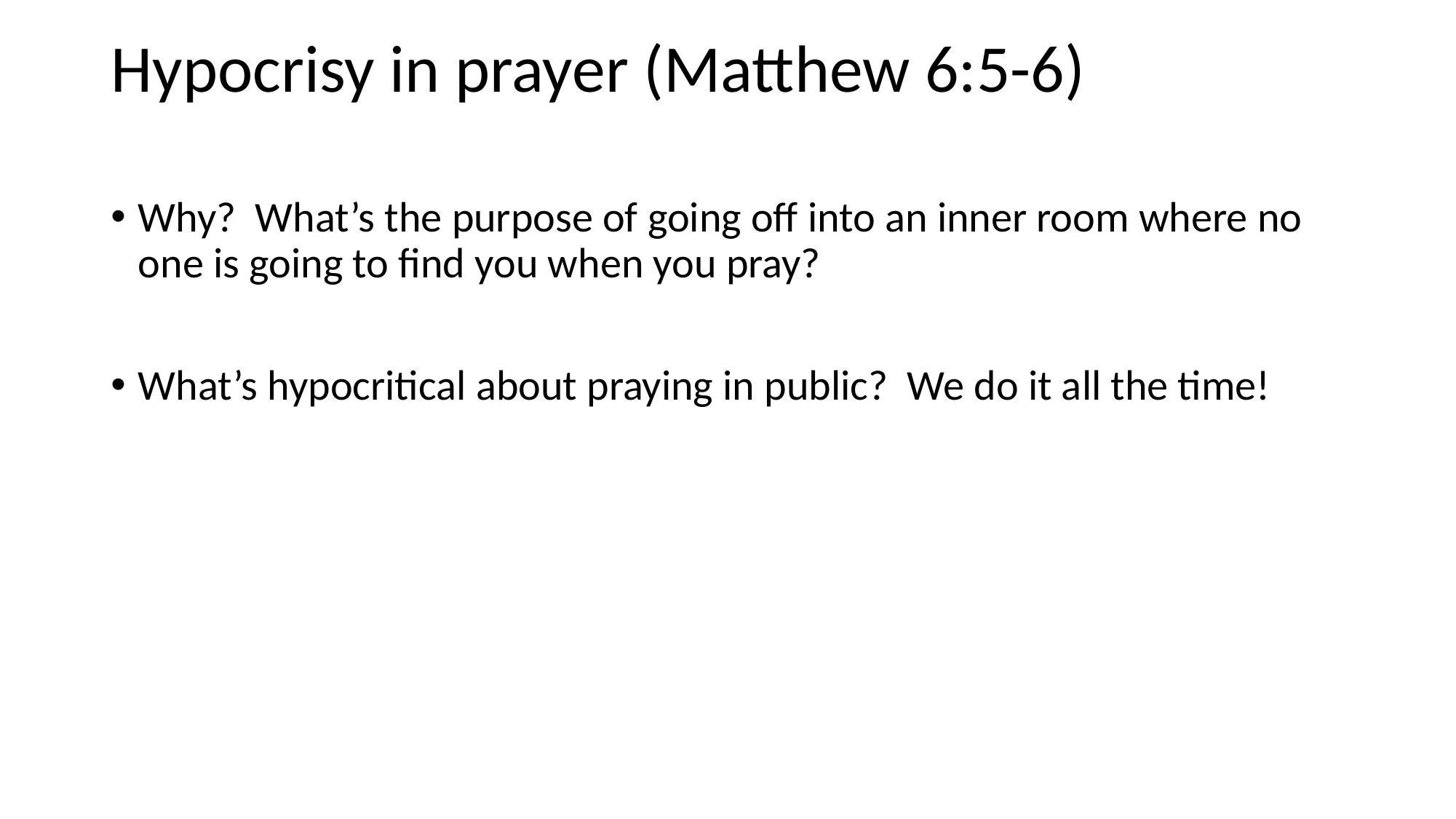

# Hypocrisy in prayer (Matthew 6:5-6)

Why?  What’s the purpose of going off into an inner room where no one is going to find you when you pray?

What’s hypocritical about praying in public?  We do it all the time!